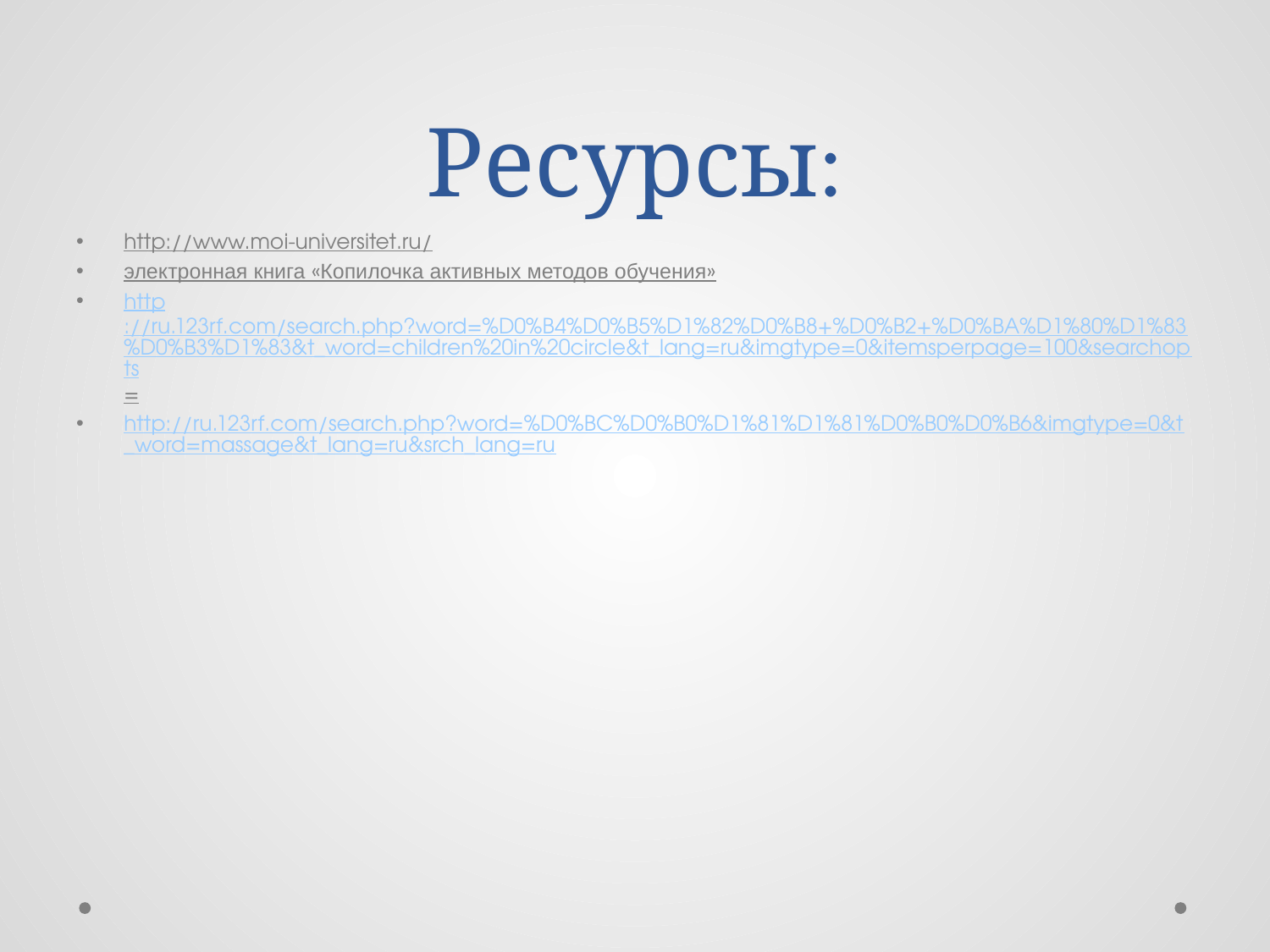

# Ресурсы:
http://www.moi-universitet.ru/
электронная книга «Копилочка активных методов обучения»
http://ru.123rf.com/search.php?word=%D0%B4%D0%B5%D1%82%D0%B8+%D0%B2+%D0%BA%D1%80%D1%83%D0%B3%D1%83&t_word=children%20in%20circle&t_lang=ru&imgtype=0&itemsperpage=100&searchopts=
http://ru.123rf.com/search.php?word=%D0%BC%D0%B0%D1%81%D1%81%D0%B0%D0%B6&imgtype=0&t_word=massage&t_lang=ru&srch_lang=ru